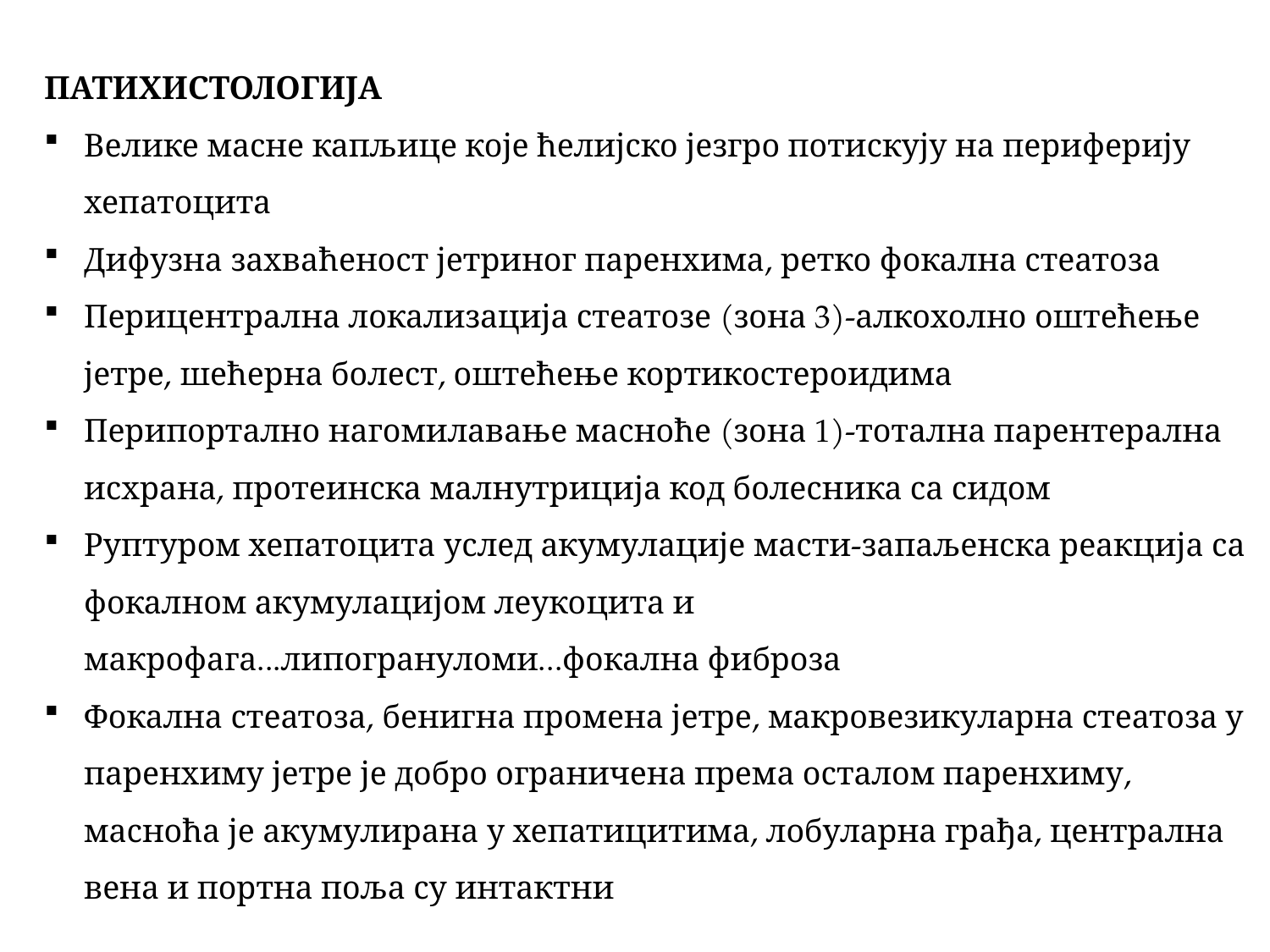

ПАТИХИСТОЛОГИЈА
Велике масне капљице које ћелијско језгро потискују на периферију хепатоцита
Дифузна захваћеност јетриног паренхима, ретко фокална стеатоза
Перицентрална локализација стеатозе (зона 3)-алкохолно оштећење јетре, шећерна болест, оштећење кортикостероидима
Перипортално нагомилавање масноће (зона 1)-тотална парентерална исхрана, протеинска малнутриција код болесника са сидом
Руптуром хепатоцита услед акумулације масти-запаљенска реакција са фокалном акумулацијом леукоцита и макрофага...липогрануломи...фокална фиброза
Фокална стеатоза, бенигна промена јетре, макровезикуларна стеатоза у паренхиму јетре је добро ограничена према осталом паренхиму, масноћа је акумулирана у хепатицитима, лобуларна грађа, централна вена и портна поља су интактни